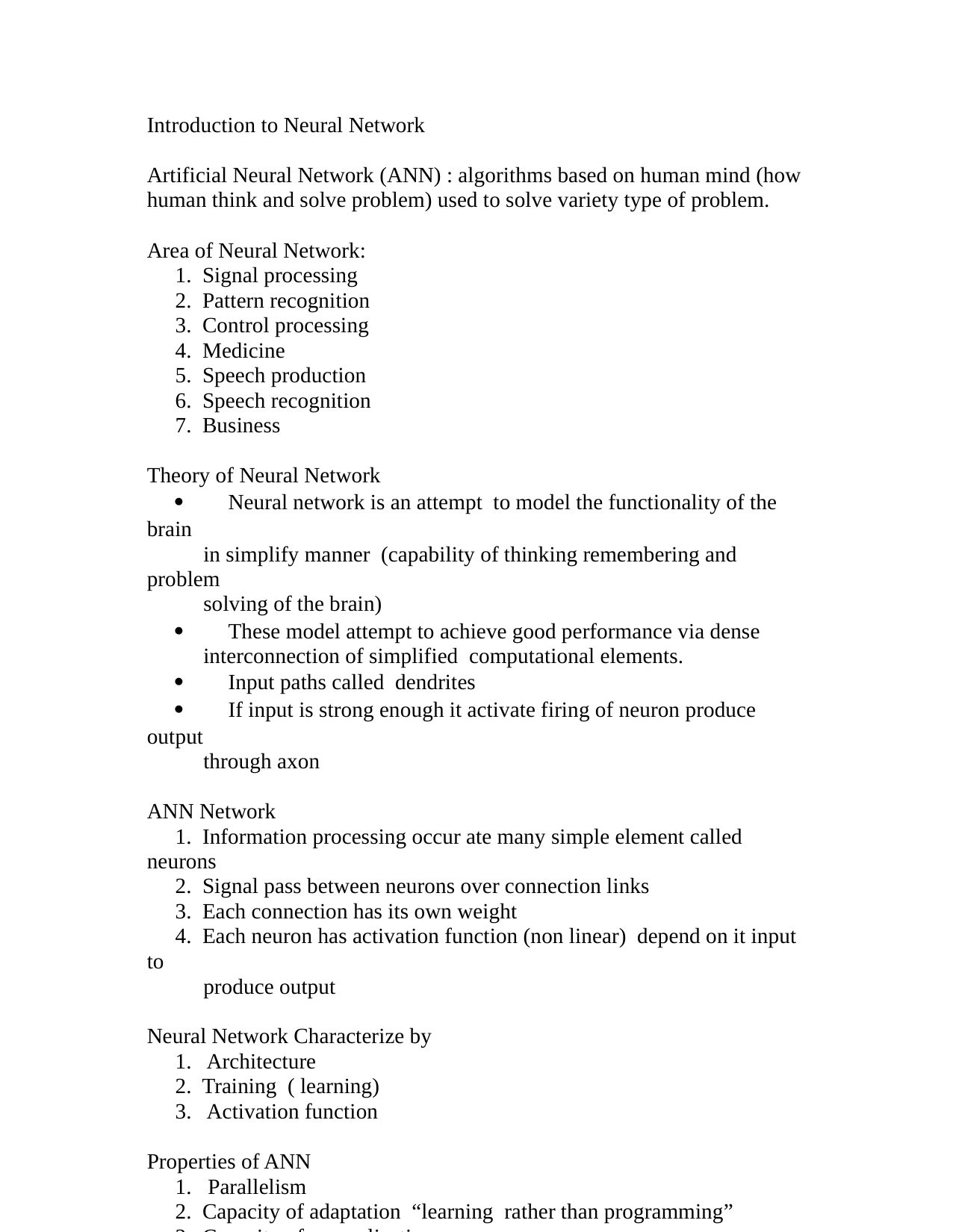

Introduction to Neural Network

Artificial Neural Network (ANN) : algorithms based on human mind (how
human think and solve problem) used to solve variety type of problem.

Area of Neural Network:
1.  Signal processing
2.  Pattern recognition
3.  Control processing
4.  Medicine
5.  Speech production
6.  Speech recognition
7.  Business

Theory of Neural Network
•    Neural network is an attempt  to model the functionality of the brain
in simplify manner  (capability of thinking remembering and problem
solving of the brain)
•    These model attempt to achieve good performance via dense
interconnection of simplified  computational elements.
•    Input paths called  dendrites
•    If input is strong enough it activate firing of neuron produce output
through axon

ANN Network
1.  Information processing occur ate many simple element called neurons
2.  Signal pass between neurons over connection links
3.  Each connection has its own weight
4.  Each neuron has activation function (non linear)  depend on it input to
produce output

Neural Network Characterize by
1.   Architecture
2.  Training  ( learning)
3.   Activation function

Properties of ANN
1.   Parallelism
2.  Capacity of adaptation  “learning  rather than programming”
3.  Capacity of generalization